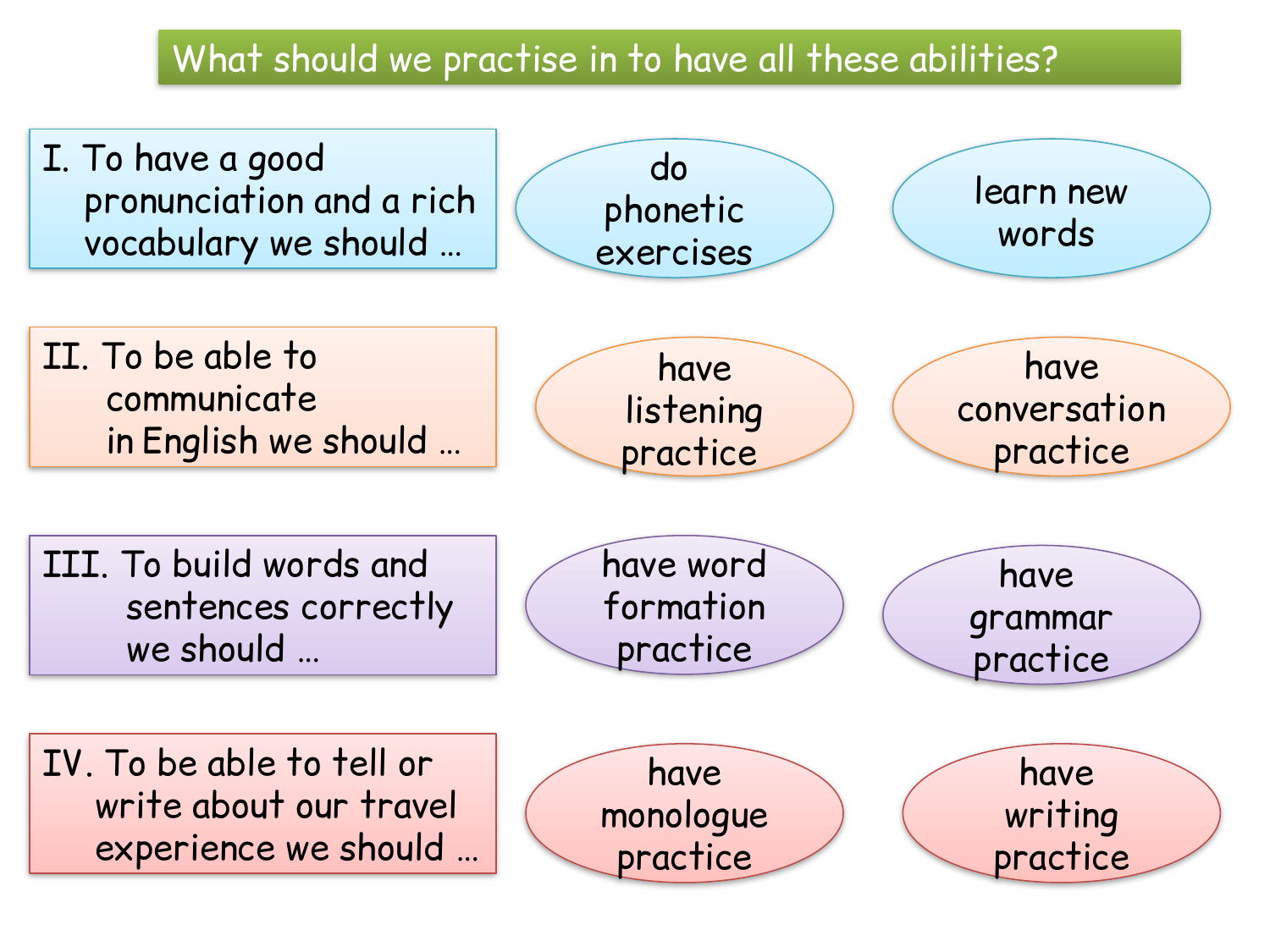

What should we practise in to have all these abilities?
I. To have a good
    pronunciation and a rich
    vocabulary we should …

do
phonetic exercises

learn new words

II. To be able to
      communicate
      in English we should …

have listening practice

have conversatiоn practice
III. To build words and
        sentences correctly
        we should …

have word formation practice

have
grammar practice

IV. To be able to tell or
     write about our travel
     experience we should …

have monologue practice

have
writing practice